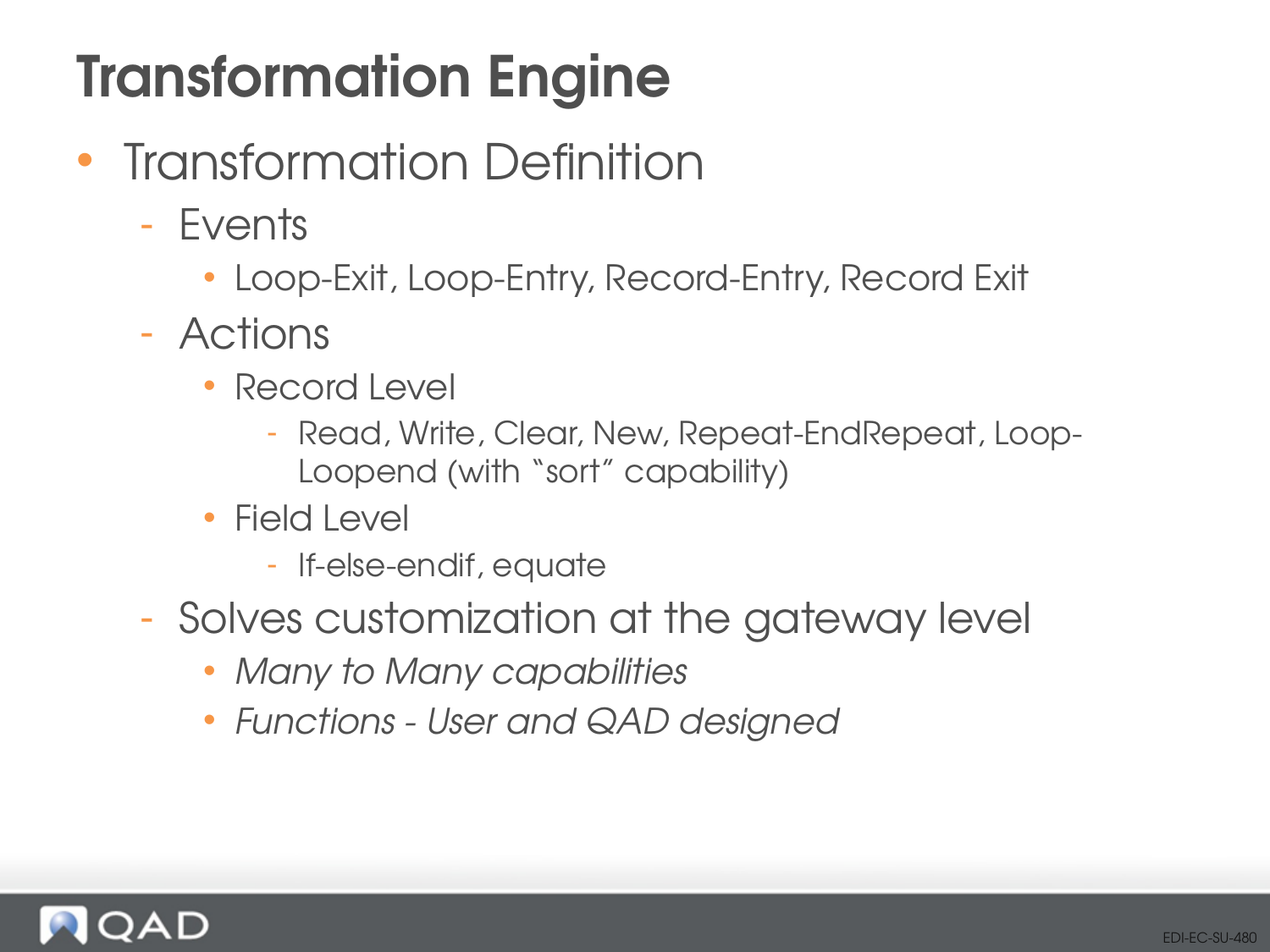

# Transformation Engine
Transformation Definition
Events
Loop-Exit, Loop-Entry, Record-Entry, Record Exit
Actions
Record Level
Read, Write, Clear, New, Repeat-EndRepeat, Loop-Loopend (with “sort” capability)
Field Level
If-else-endif, equate
Solves customization at the gateway level
Many to Many capabilities
Functions - User and QAD designed

EDI-EC-SU-480